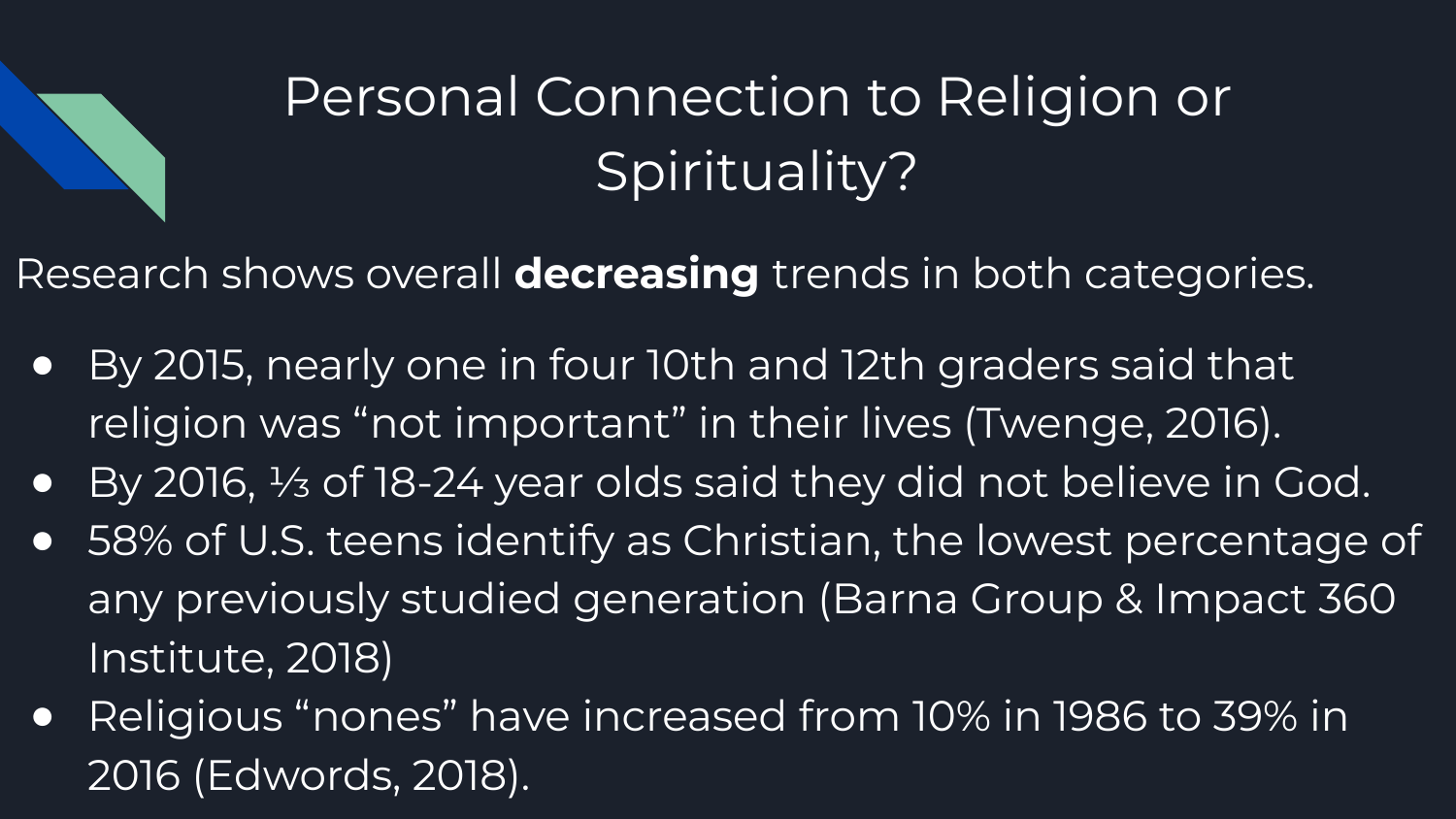

# Personal Connection to Religion or Spirituality?

Research shows overall decreasing trends in both categories.
By 2015, nearly one in four 10th and 12th graders said that religion was “not important” in their lives (Twenge, 2016).
By 2016, ⅓ of 18-24 year olds said they did not believe in God.
58% of U.S. teens identify as Christian, the lowest percentage of any previously studied generation (Barna Group & Impact 360 Institute, 2018)
Religious “nones” have increased from 10% in 1986 to 39% in 2016 (Edwords, 2018).